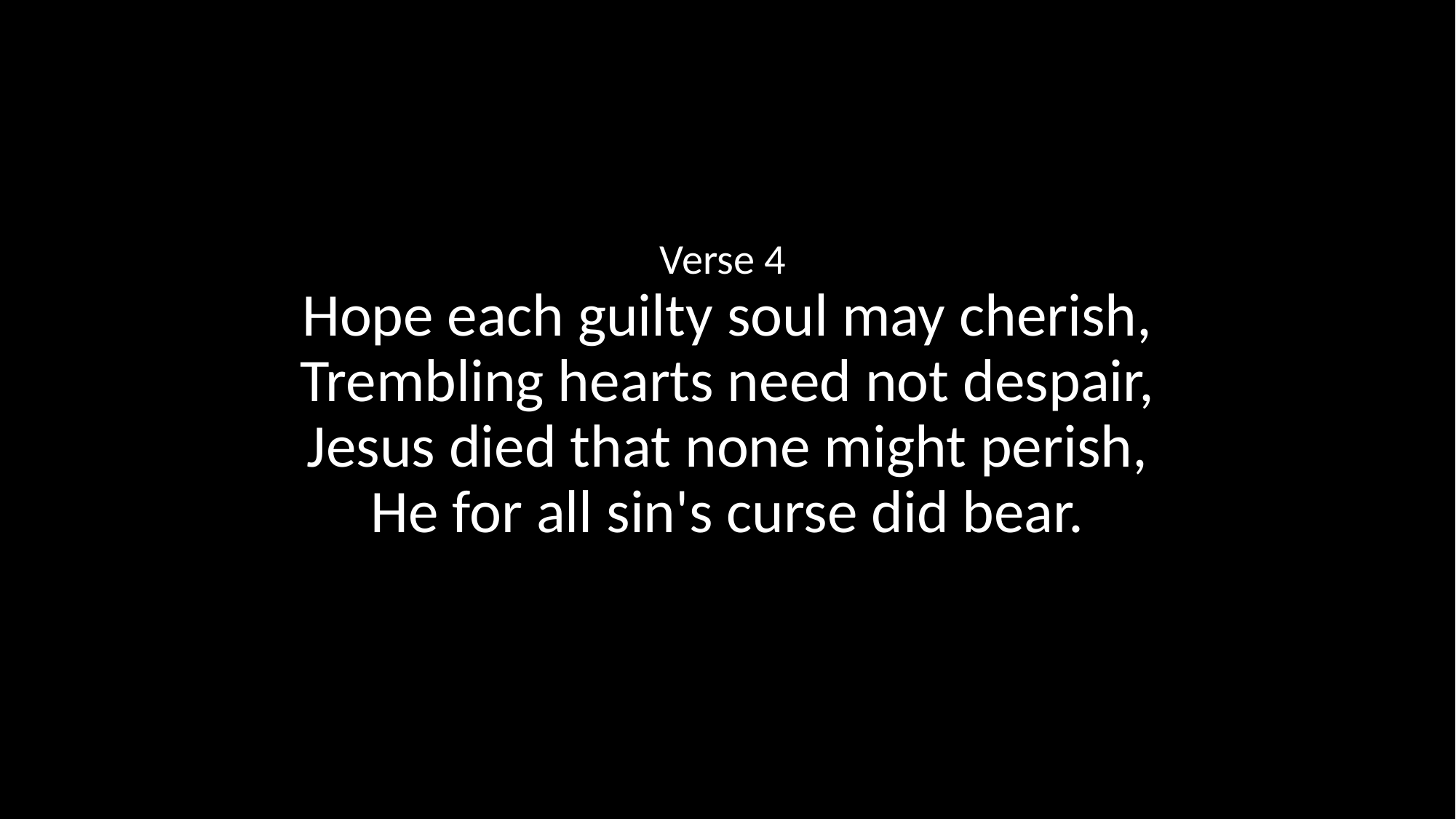

Verse 4
Hope each guilty soul may cherish,
Trembling hearts need not despair,
Jesus died that none might perish,
He for all sin's curse did bear.